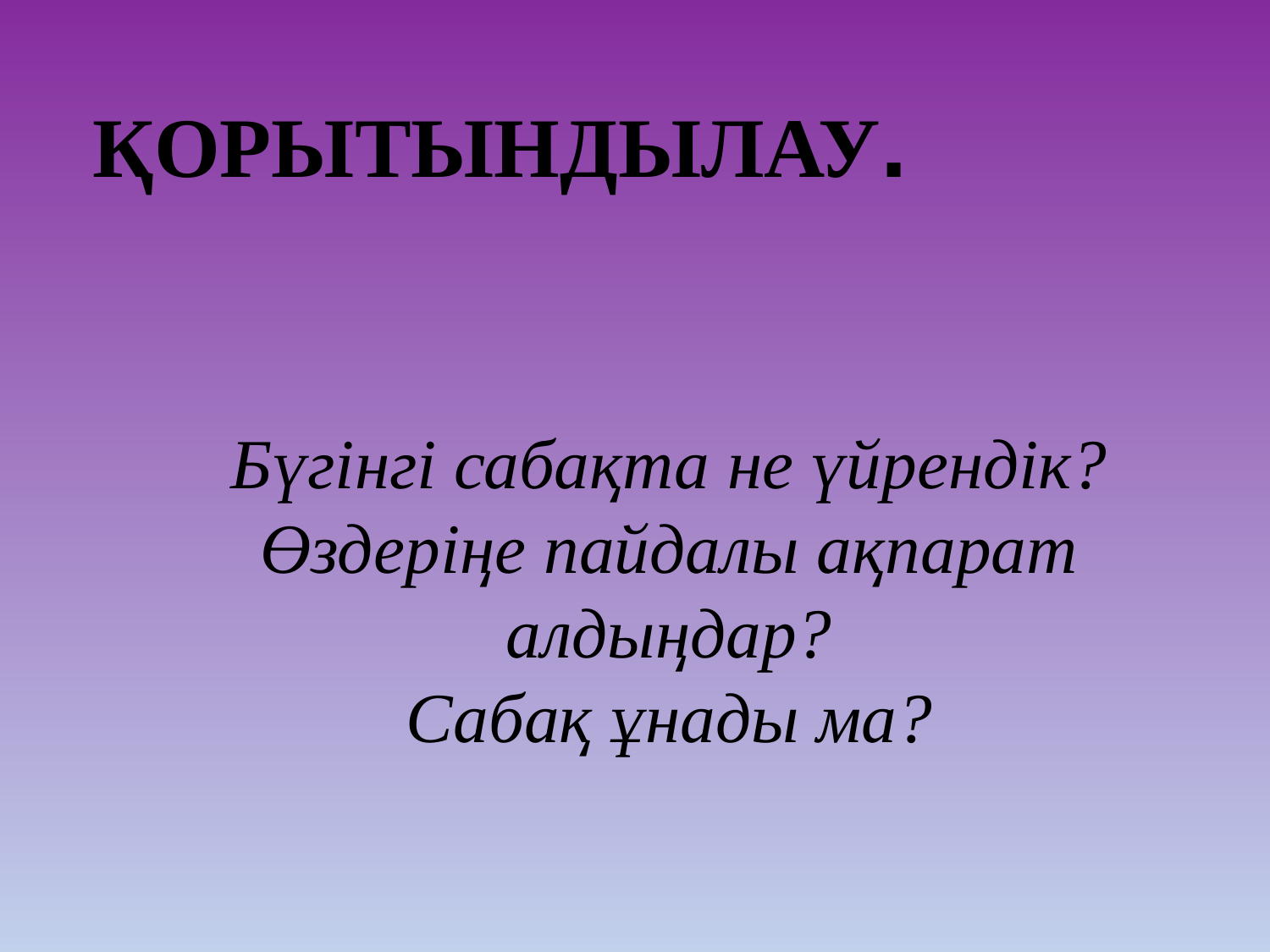

Қорытындылау.
Бүгінгі сабақта не үйрендік?
Өздеріңе пайдалы ақпарат
 алдыңдар?
Сабақ ұнады ма?